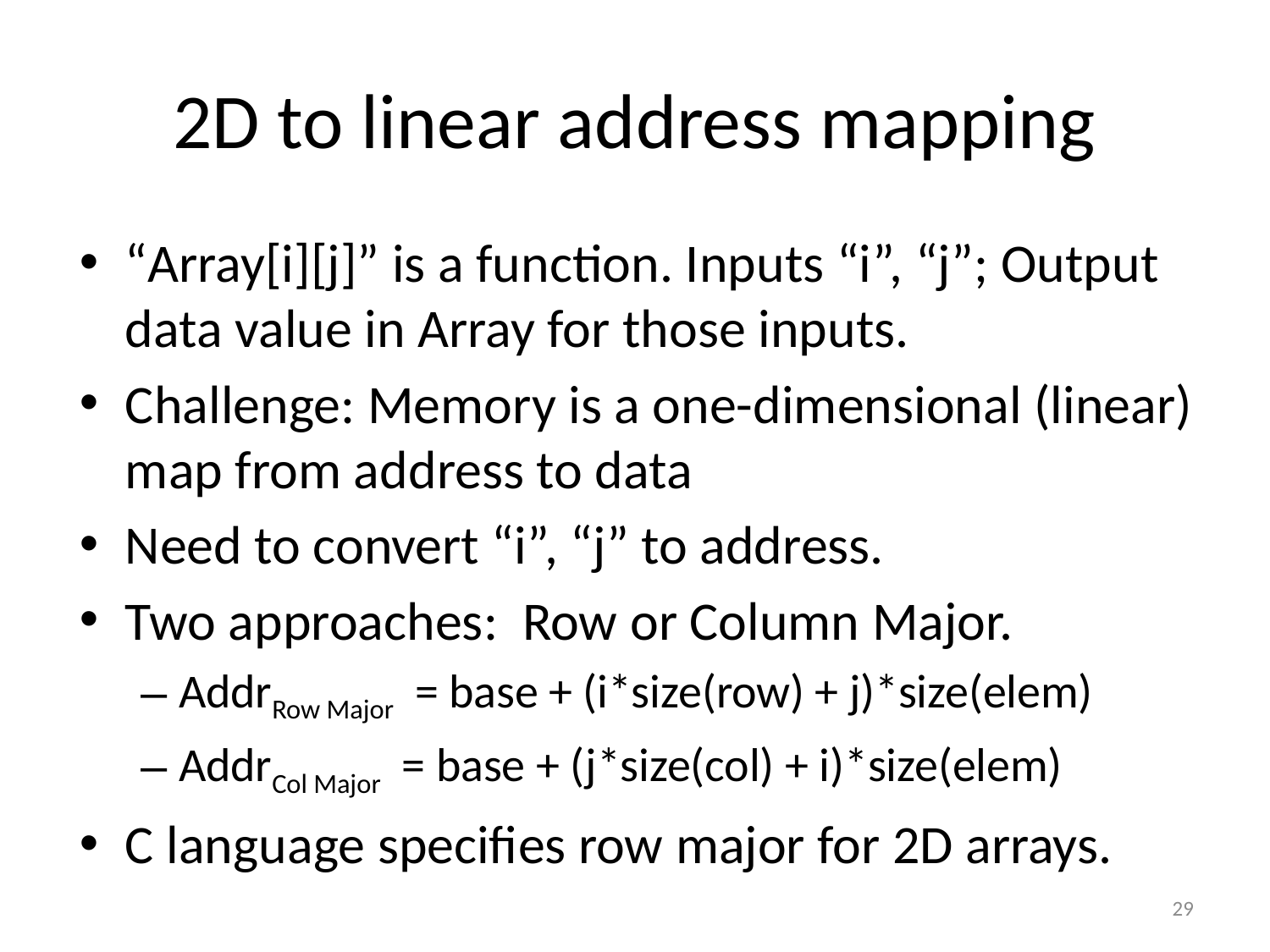

# 2D to linear address mapping
“Array[i][j]” is a function. Inputs “i”, “j”; Output data value in Array for those inputs.
Challenge: Memory is a one-dimensional (linear) map from address to data
Need to convert “i”, “j” to address.
Two approaches:  Row or Column Major.
AddrRow Major  = base + (i*size(row) + j)*size(elem)
AddrCol Major  = base + (j*size(col) + i)*size(elem)
C language specifies row major for 2D arrays.

29